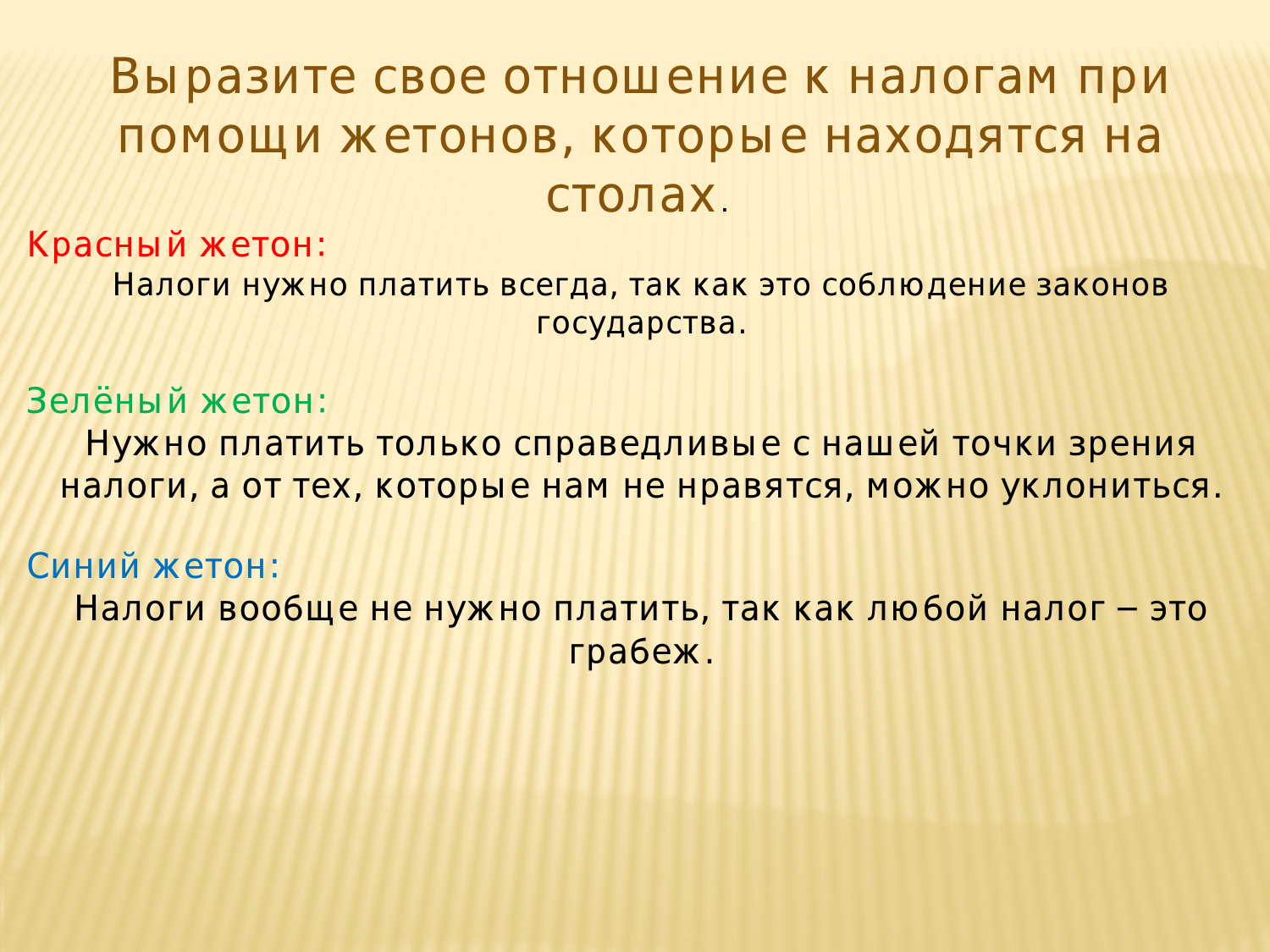

Выразите свое отношение к налогам при помощи жетонов, которые находятся на столах.
Красный жетон:
Налоги нужно платить всегда, так как это соблюдение законов государства.

Зелёный жетон:
Нужно платить только справедливые с нашей точки зрения налоги, а от тех, которые нам не нравятся, можно уклониться.

Синий жетон:
Налоги вообще не нужно платить, так как любой налог – это грабеж.